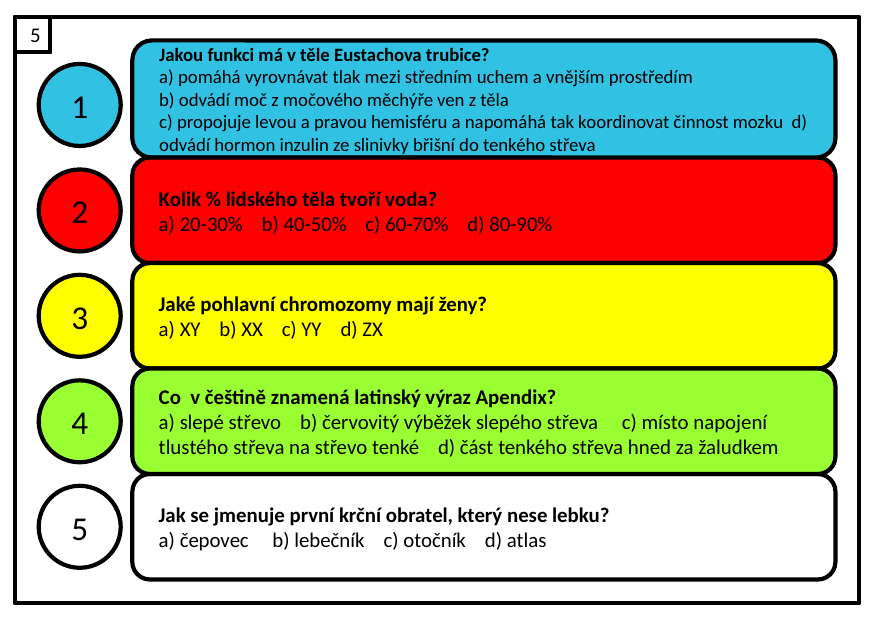

5
Jakou funkci má v těle Eustachova trubice?
a) pomáhá vyrovnávat tlak mezi středním uchem a vnějším prostředím
b) odvádí moč z močového měchýře ven z těla
c) propojuje levou a pravou hemisféru a napomáhá tak koordinovat činnost mozku  d) odvádí hormon inzulin ze slinivky břišní do tenkého střeva
1
Kolik % lidského těla tvoří voda?
a) 20-30%    b) 40-50%    c) 60-70%    d) 80-90%
2
Jaké pohlavní chromozomy mají ženy?
a) XY    b) XX    c) YY    d) ZX
3
Co  v češtině znamená latinský výraz Apendix?
a) slepé střevo    b) červovitý výběžek slepého střeva     c) místo napojení tlustého střeva na střevo tenké    d) část tenkého střeva hned za žaludkem
4
Jak se jmenuje první krční obratel, který nese lebku?
a) čepovec     b) lebečník    c) otočník    d) atlas
5